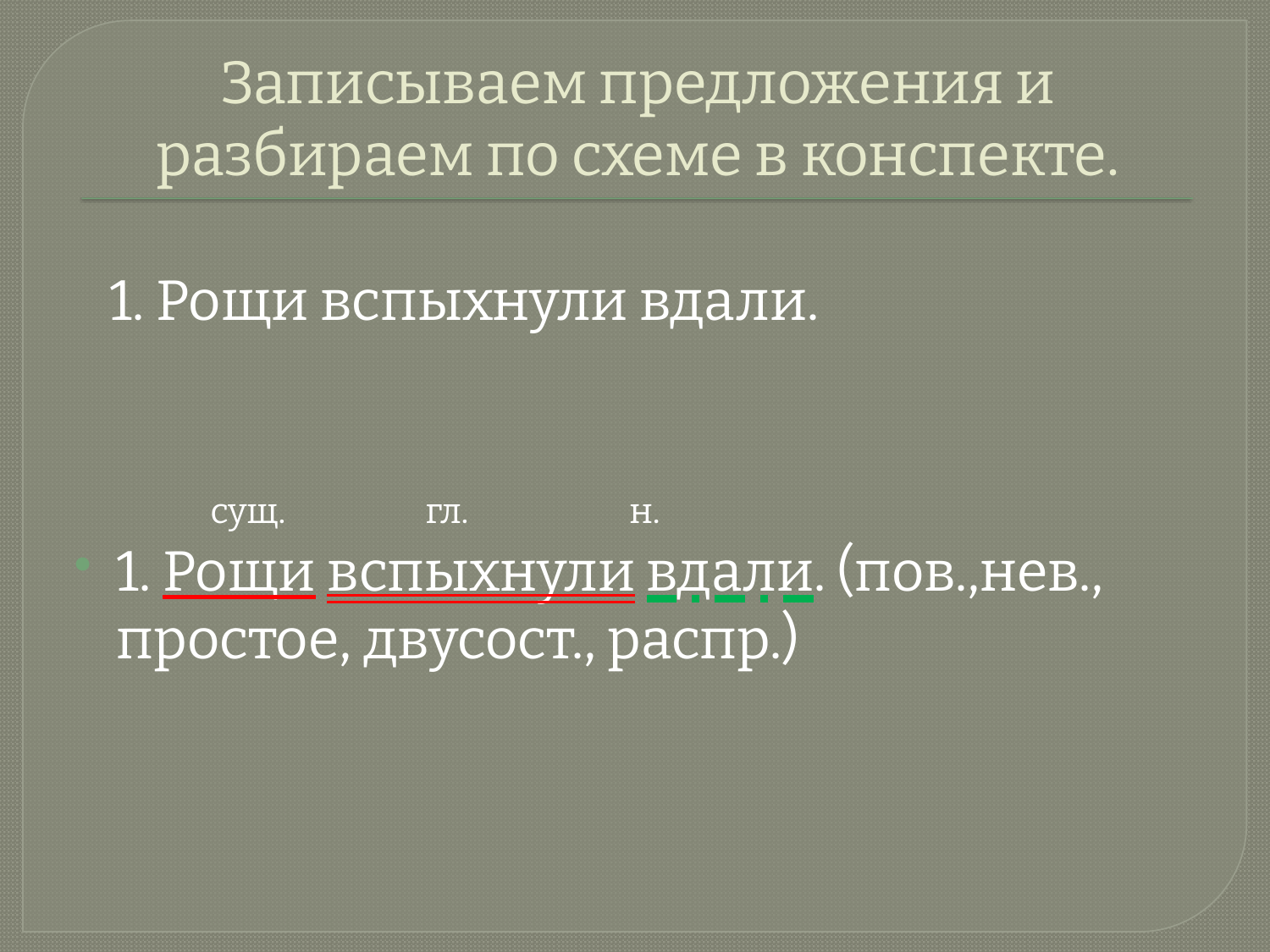

# Записываем предложения и разбираем по схеме в конспекте.
   1. Рощи вспыхнули вдали.

            сущ.                    гл.                       н.
1. Рощи вспыхнули вдали. (пов.,нев., простое, двусост., распр.)